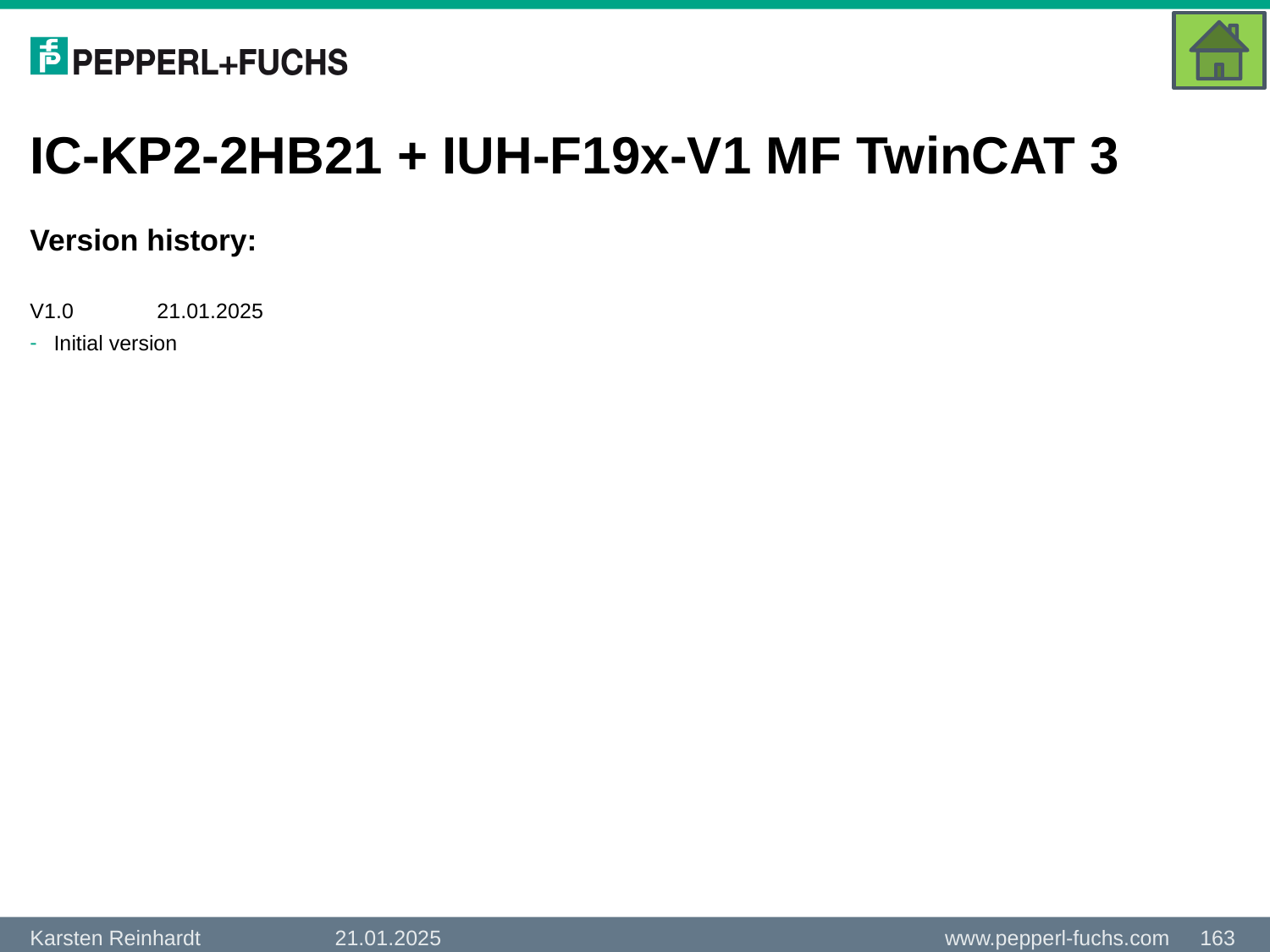

# IC-KP2-2HB21 + IUH-F19x-V1 MF TwinCAT 3
Version history:

V1.0	21.01.2025
Initial version

21.01.2025
163
Karsten Reinhardt